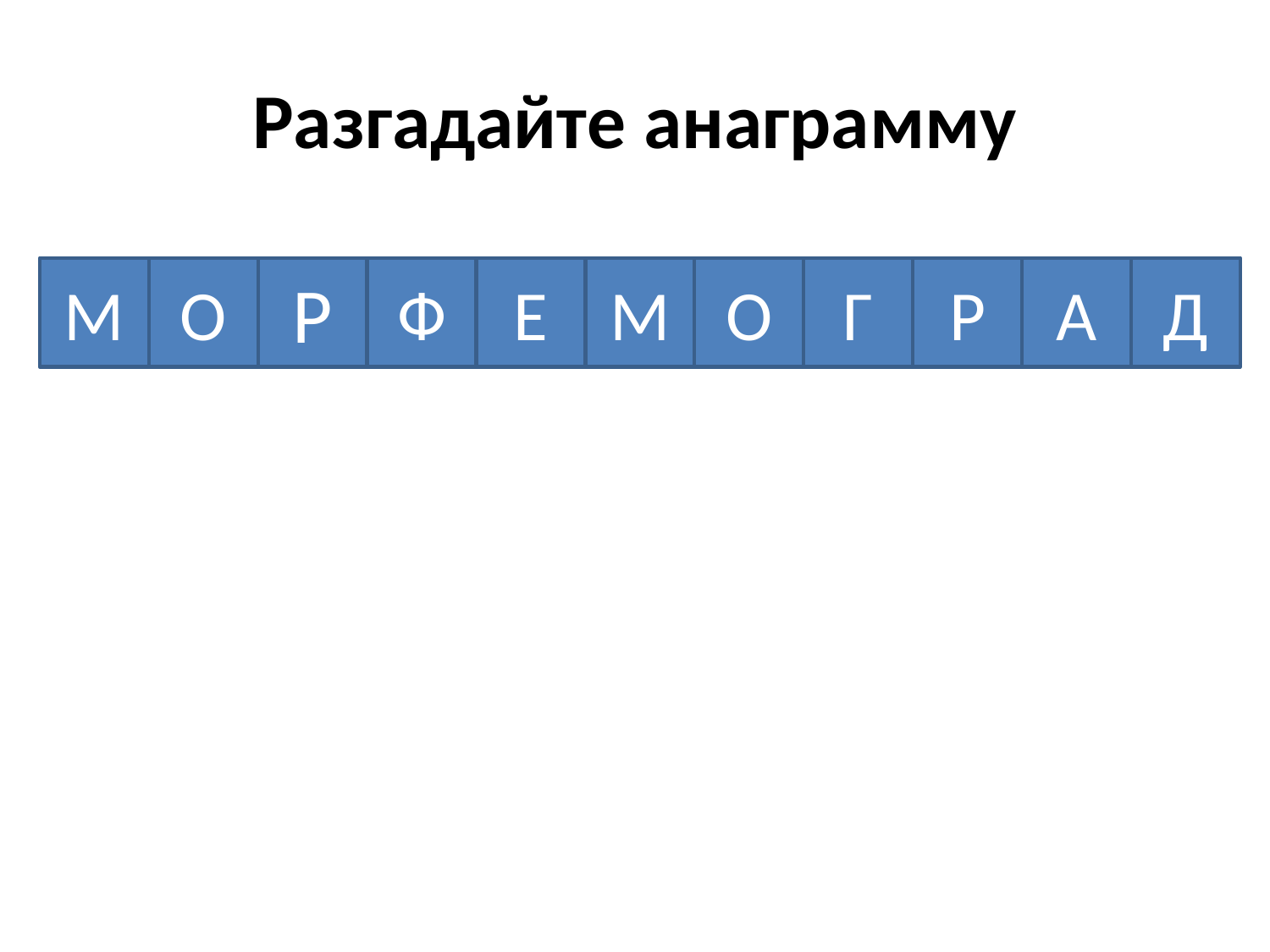

# Разгадайте анаграмму
М
О
Р
Ф
Е
М
О
Г
Р
А
Д